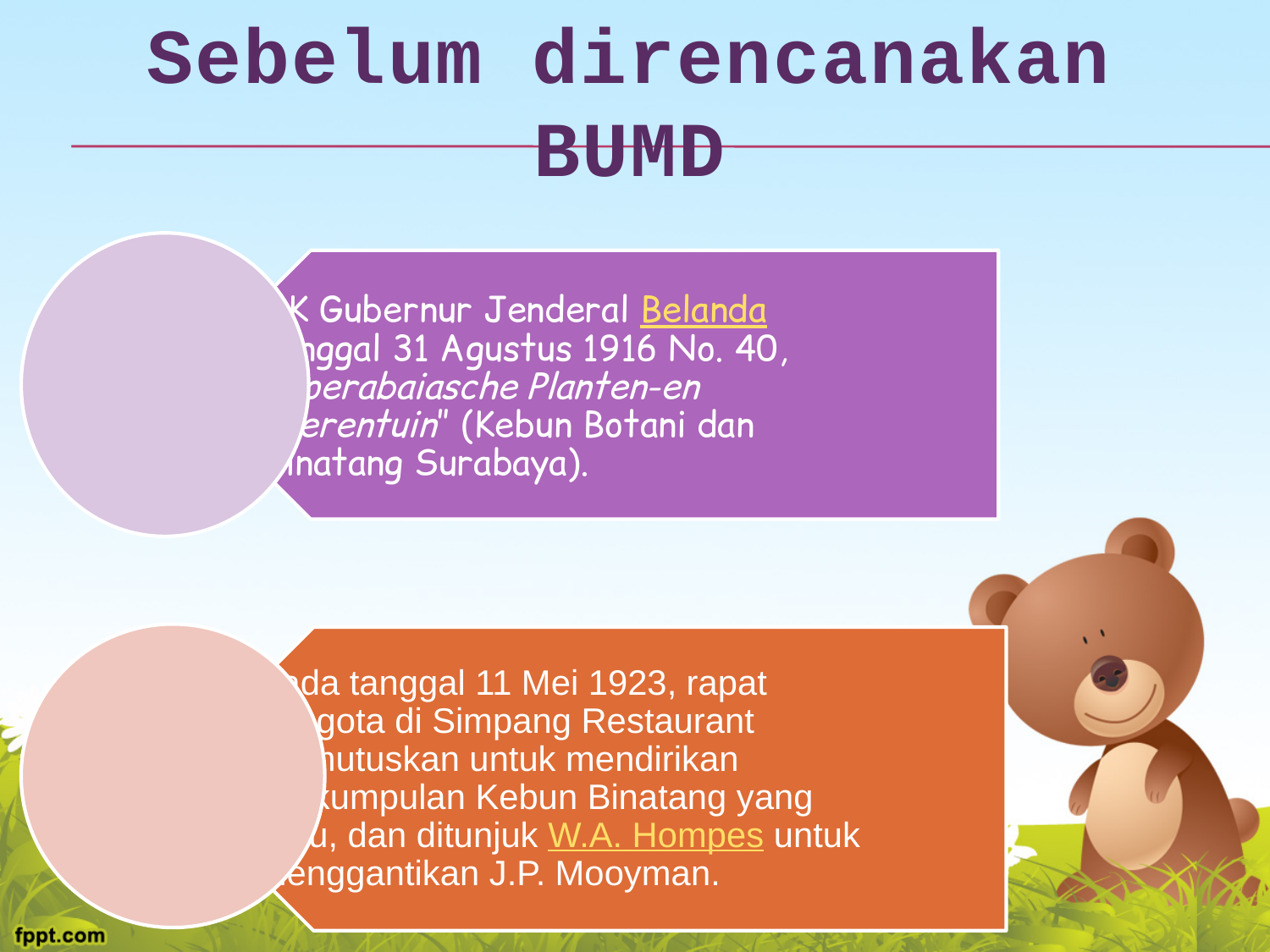

Sebelum direncanakan BUMD
SK Gubernur Jenderal Belanda tanggal 31 Agustus 1916 No. 40, “Soerabaiasche Planten-en Dierentuin” (Kebun Botani dan Binatang Surabaya).
Pada tanggal 11 Mei 1923, rapat anggota di Simpang Restaurant memutuskan untuk mendirikan Perkumpulan Kebun Binatang yang baru, dan ditunjuk W.A. Hompes untuk menggantikan J.P. Mooyman.